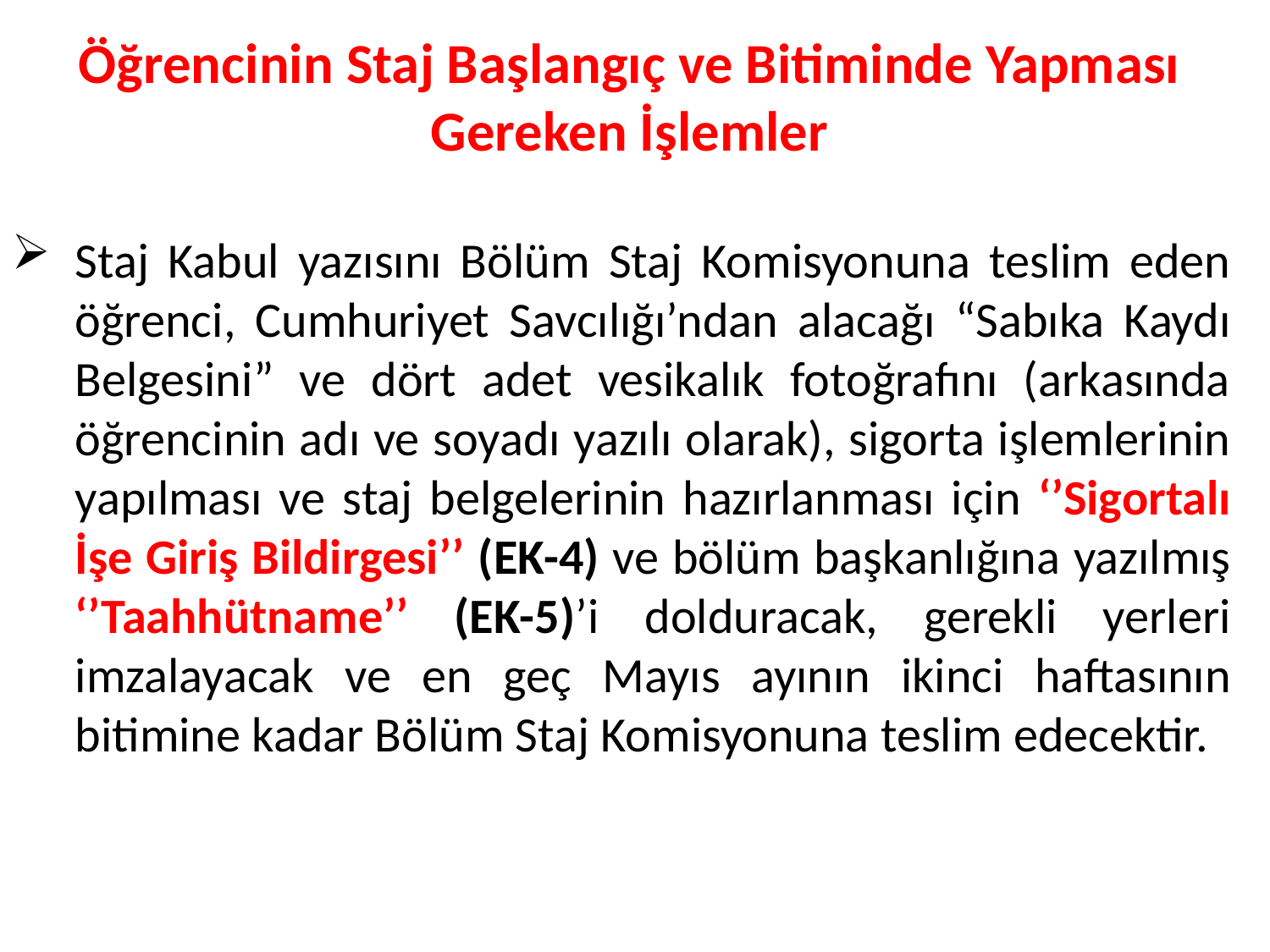

Öğrencinin Staj Başlangıç ve Bitiminde Yapması Gereken İşlemler
Staj Kabul yazısını Bölüm Staj Komisyonuna teslim eden öğrenci, Cumhuriyet Savcılığı’ndan alacağı “Sabıka Kaydı Belgesini” ve dört adet vesikalık fotoğrafını (arkasında öğrencinin adı ve soyadı yazılı olarak), sigorta işlemlerinin yapılması ve staj belgelerinin hazırlanması için ‘’Sigortalı İşe Giriş Bildirgesi’’ (EK-4) ve bölüm başkanlığına yazılmış ‘’Taahhütname’’ (EK-5)’i dolduracak, gerekli yerleri imzalayacak ve en geç Mayıs ayının ikinci haftasının bitimine kadar Bölüm Staj Komisyonuna teslim edecektir.